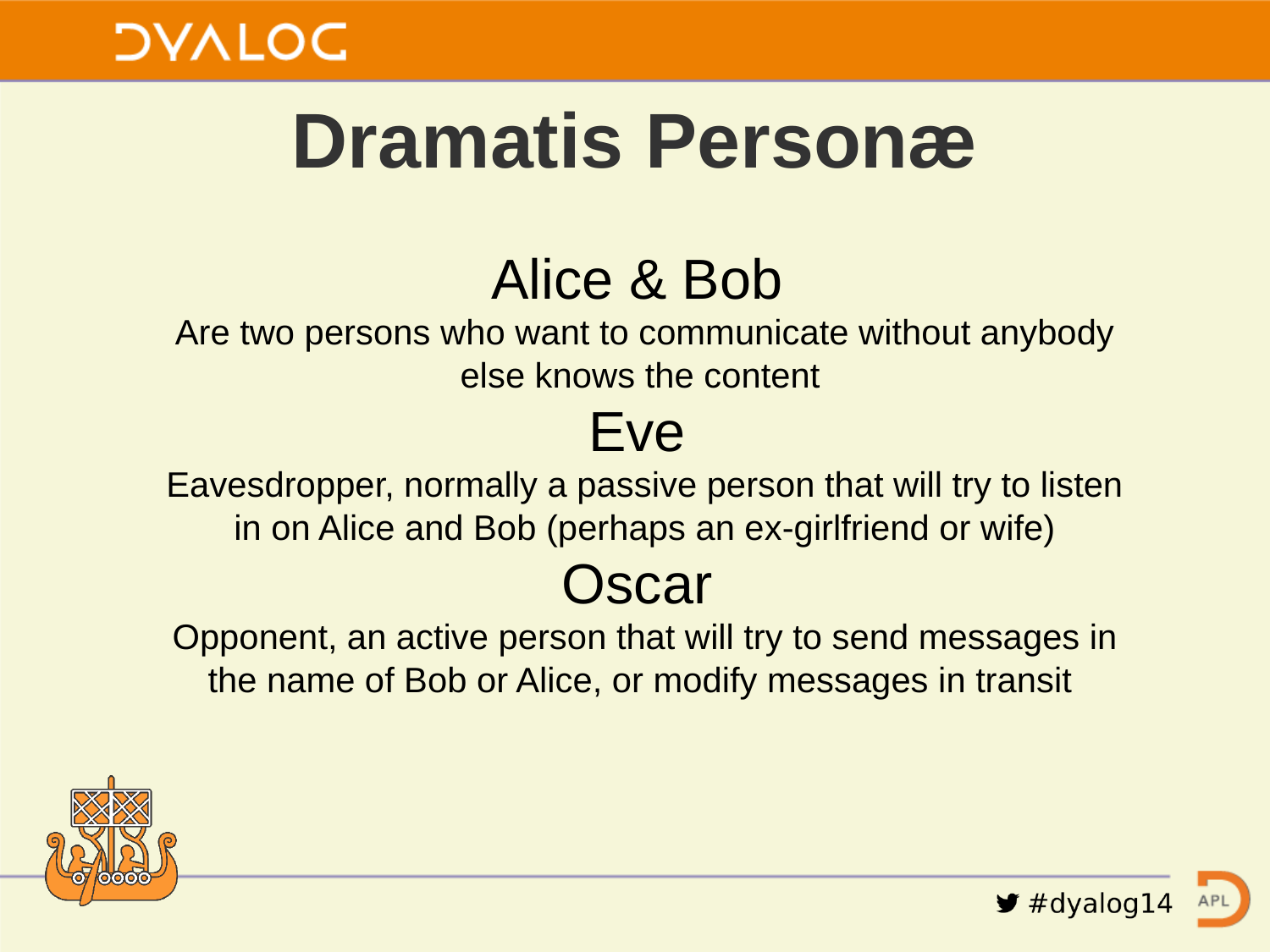

# Dramatis Personæ
Alice & Bob
Are two persons who want to communicate without anybody else knows the content
Eve
Eavesdropper, normally a passive person that will try to listen in on Alice and Bob (perhaps an ex-girlfriend or wife)
Oscar
Opponent, an active person that will try to send messages in the name of Bob or Alice, or modify messages in transit